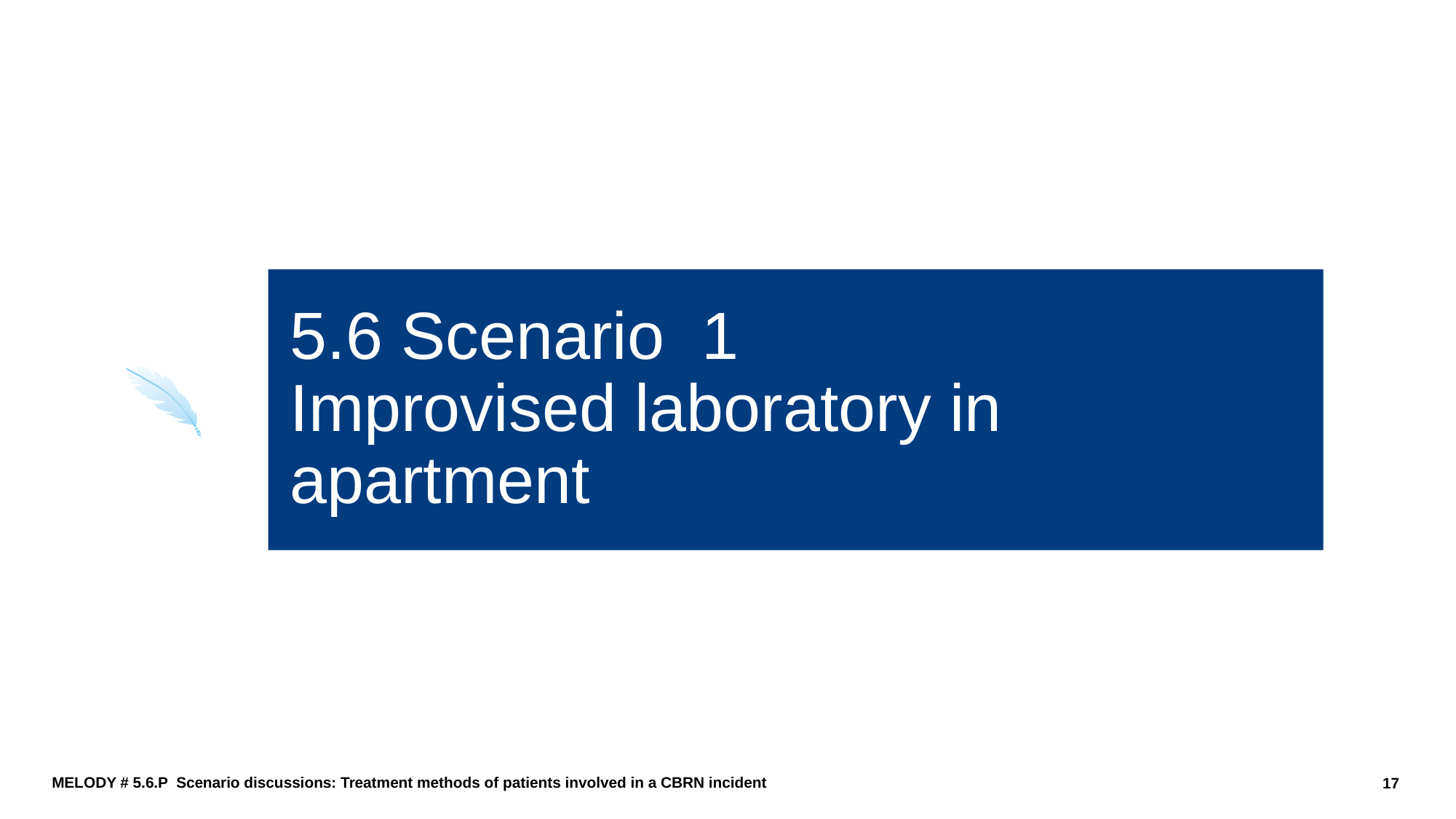

# 5.6 Scenario  1 Improvised laboratory in apartment
MELODY # 5.6.P  Scenario discussions: Treatment methods of patients involved in a CBRN incident
17